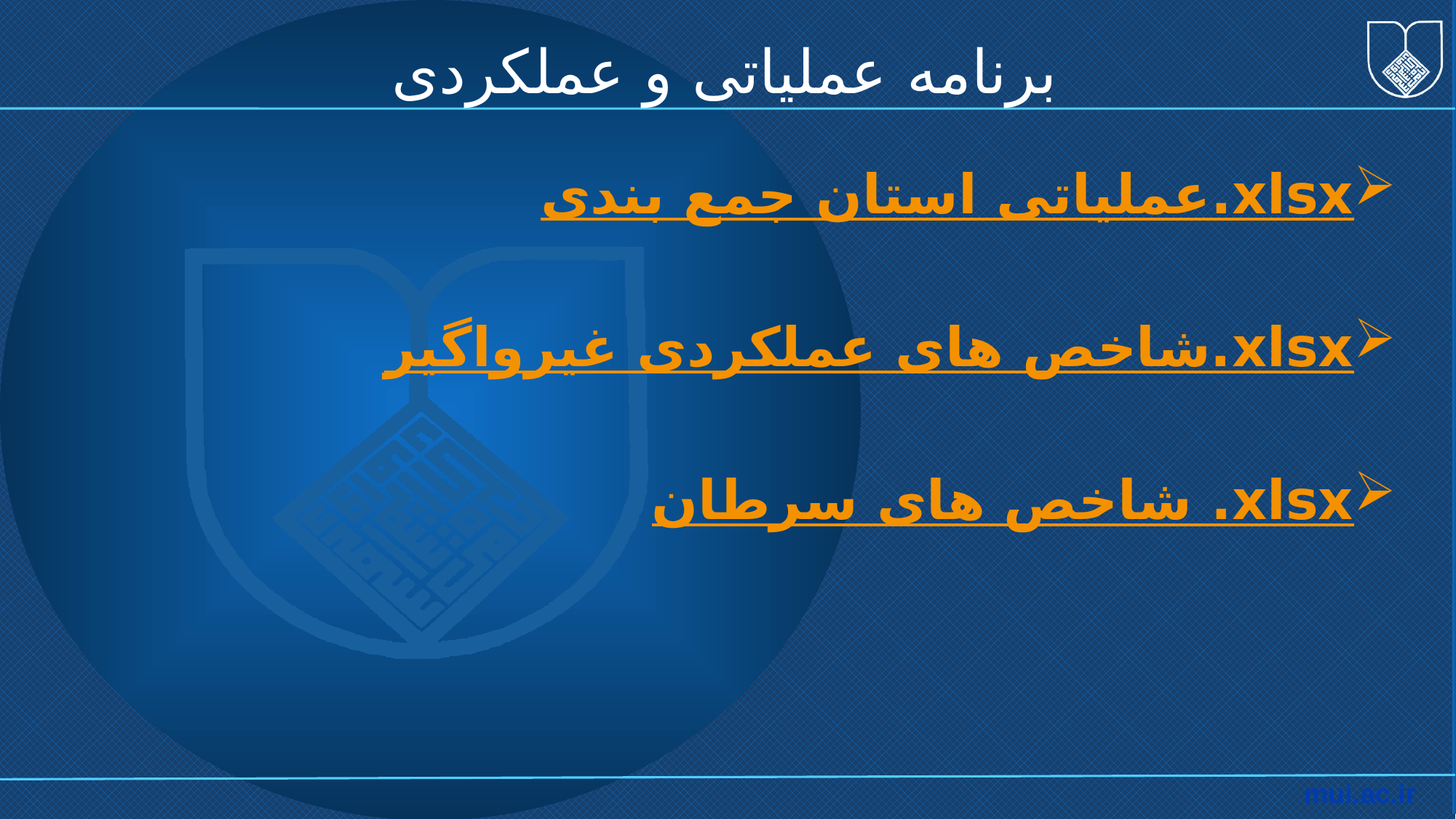

# برنامه عملیاتی و عملکردی
عملیاتی استان جمع بندی.xlsx

شاخص های عملکردی غیرواگیر.xlsx

شاخص های سرطان .xlsx